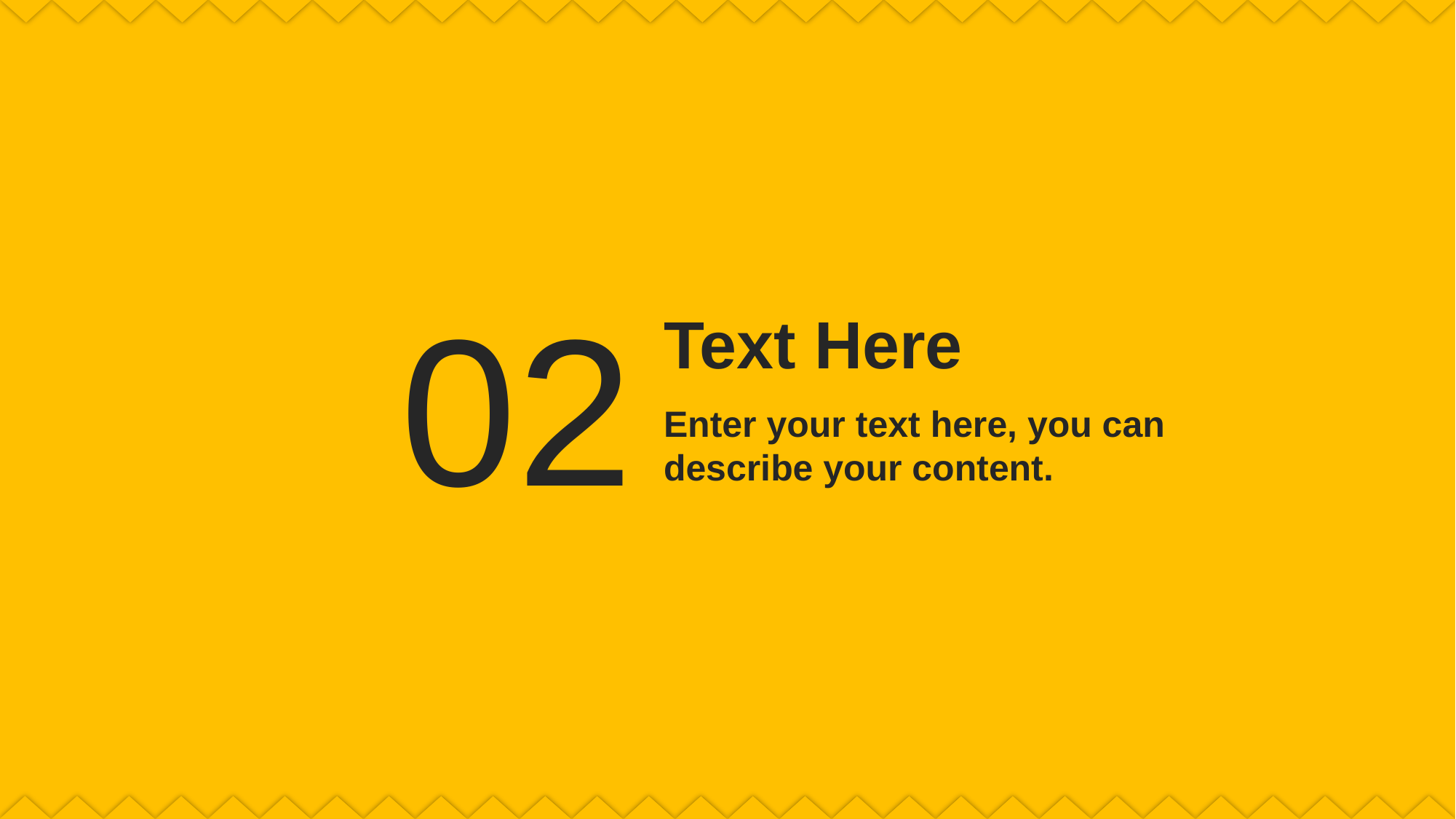

02
Text Here
Enter your text here, you can describe your content.